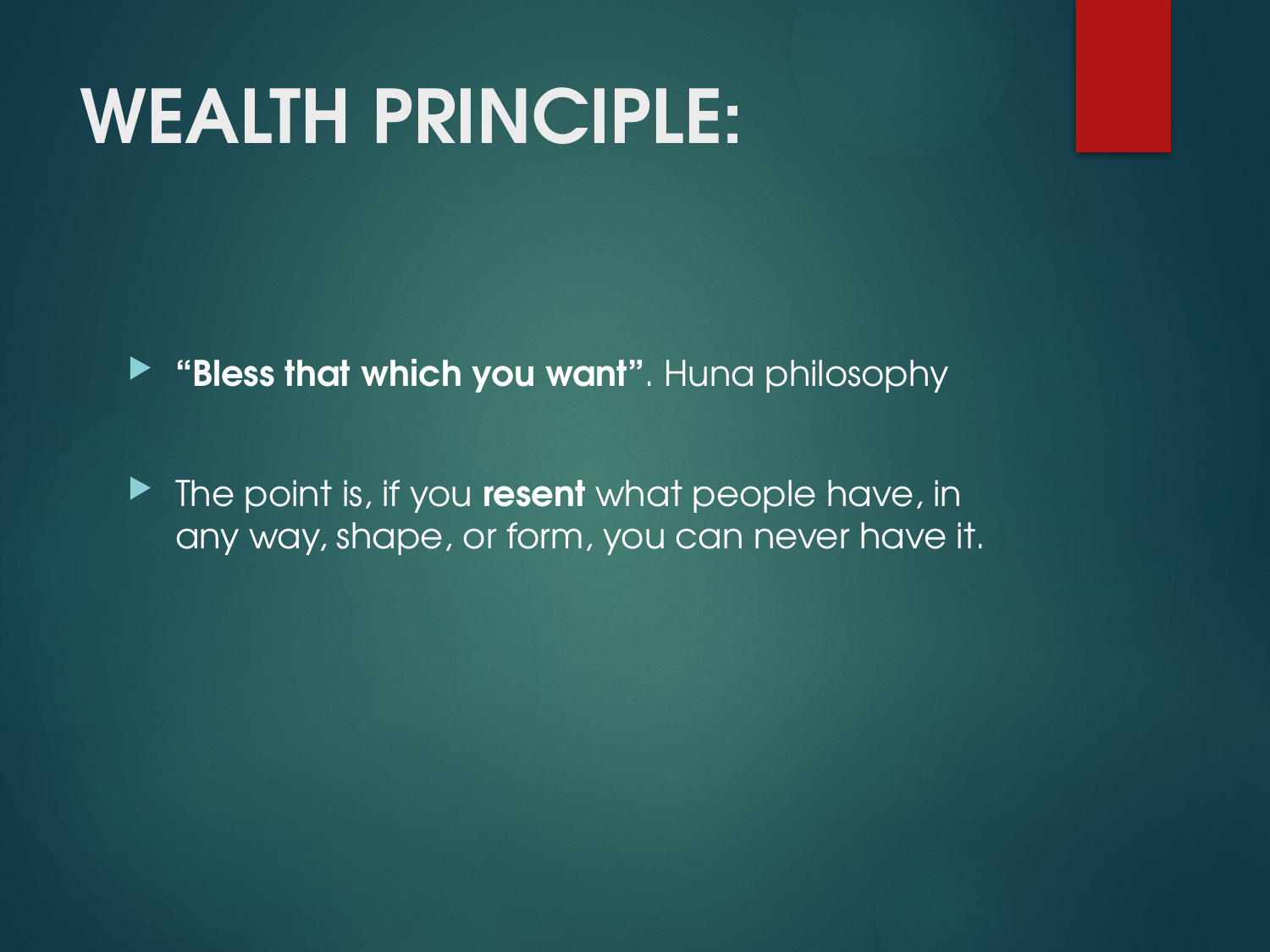

# WEALTH PRINCIPLE:

“Bless that which you want”. Huna philosophy

The point is, if you resent what people have, in any way, shape, or form, you can never have it.